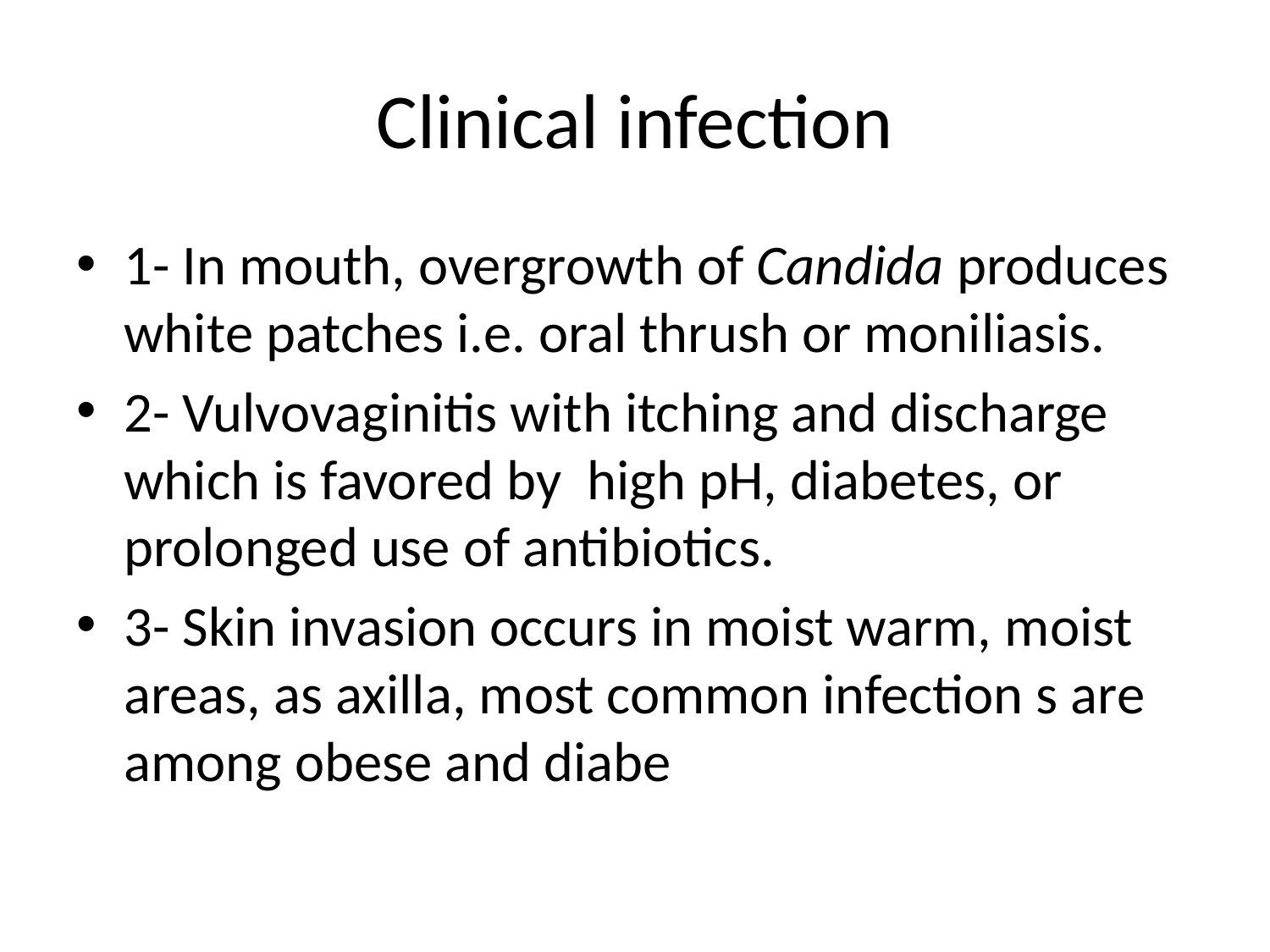

# Clinical infection
1- In mouth, overgrowth of Candida produces white patches i.e. oral thrush or moniliasis.
2- Vulvovaginitis with itching and discharge which is favored by  high pH, diabetes, or prolonged use of antibiotics.
3- Skin invasion occurs in moist warm, moist areas, as axilla, most common infection s are among obese and diabe